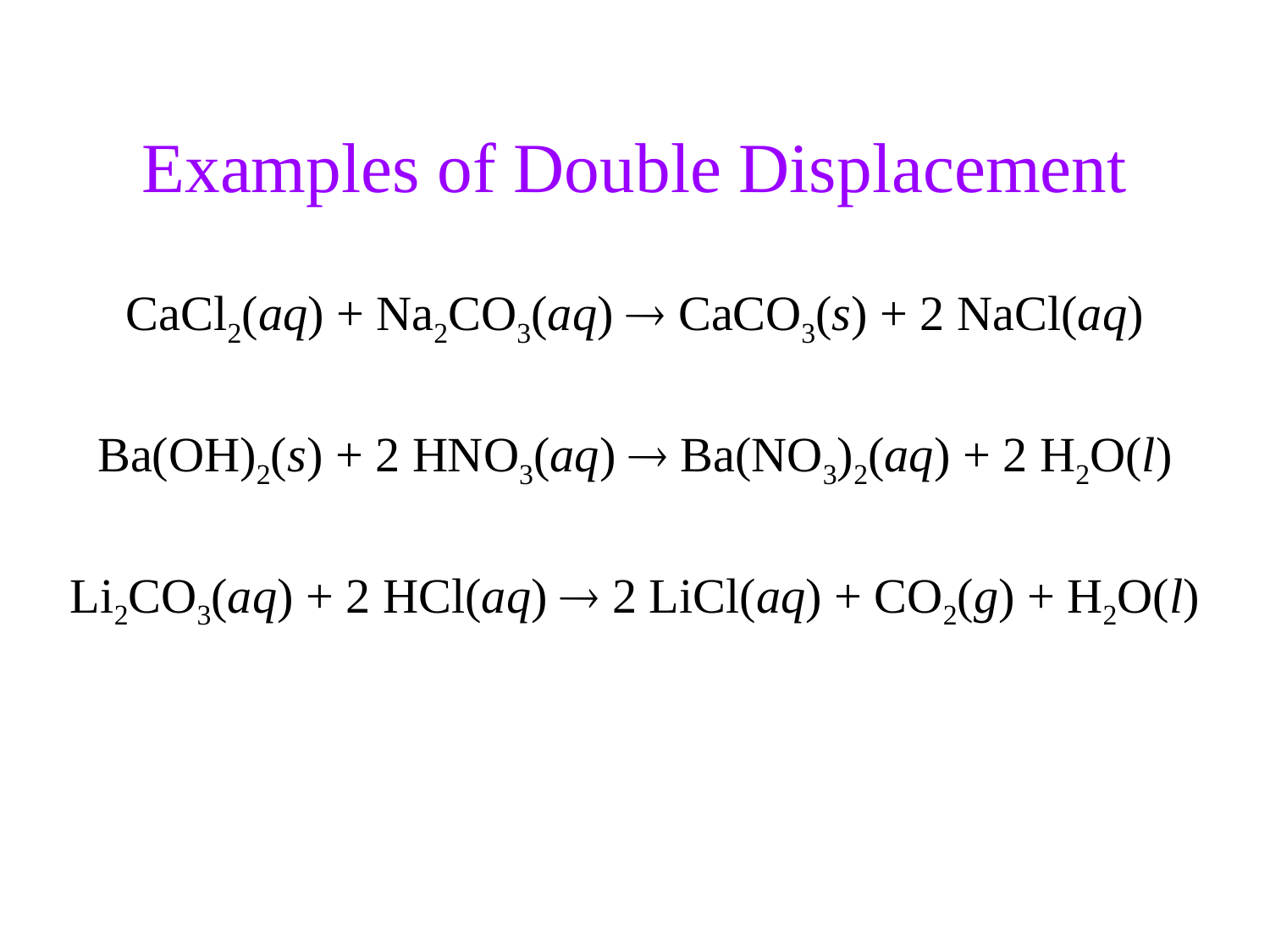

Examples of Double Displacement
CaCl2(aq) + Na2CO3(aq) → CaCO3(s) + 2 NaCl(aq)
Ba(OH)2(s) + 2 HNO3(aq) → Ba(NO3)2(aq) + 2 H2O(l)
Li2CO3(aq) + 2 HCl(aq) → 2 LiCl(aq) + CO2(g) + H2O(l)